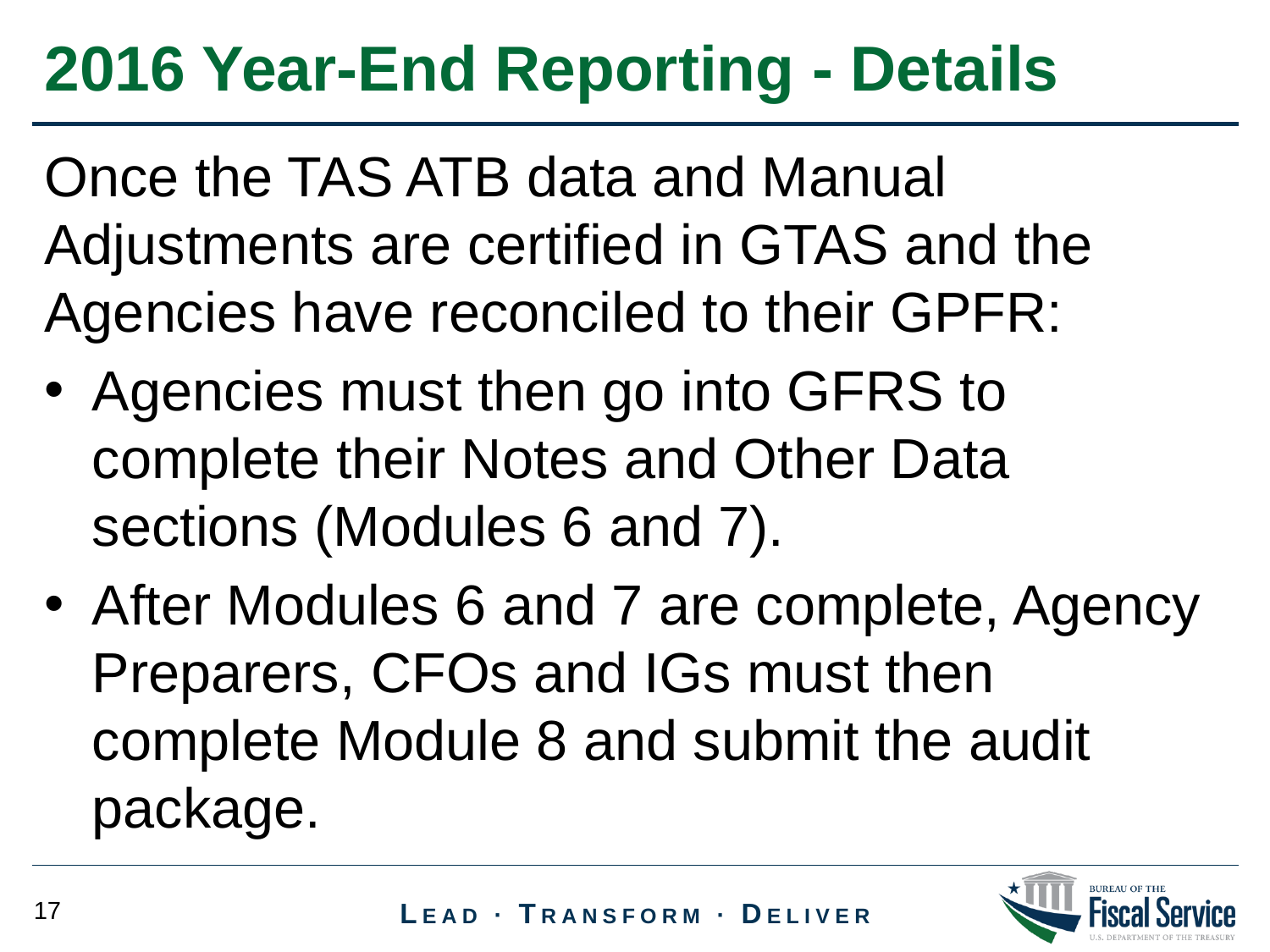

2016 Year-End Reporting - Details

Once the TAS ATB data and Manual Adjustments are certified in GTAS and the Agencies have reconciled to their GPFR:
Agencies must then go into GFRS to complete their Notes and Other Data sections (Modules 6 and 7).
After Modules 6 and 7 are complete, Agency Preparers, CFOs and IGs must then complete Module 8 and submit the audit package.